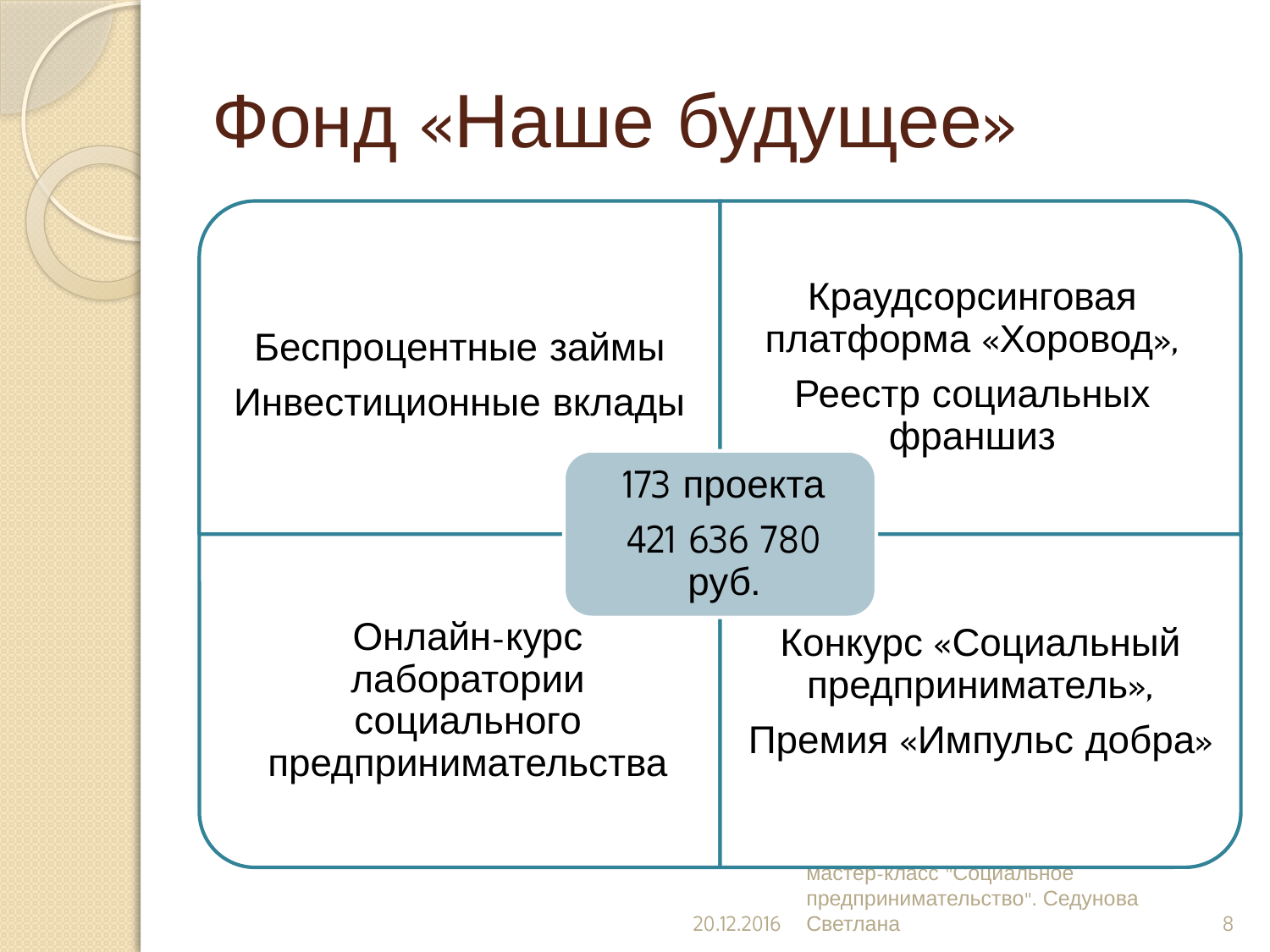

# Фонд «Наше будущее»
Беспроцентные займы
Инвестиционные вклады
Краудсорсинговая платформа «Хоровод»,
Реестр социальных франшиз
Онлайн-курс лаборатории социального предпринимательства
Конкурс «Социальный предприниматель»,
Премия «Импульс добра»
173 проекта
421 636 780 руб.
20.12.2016
мастер-класс "Социальное предпринимательство". Седунова Светлана
8